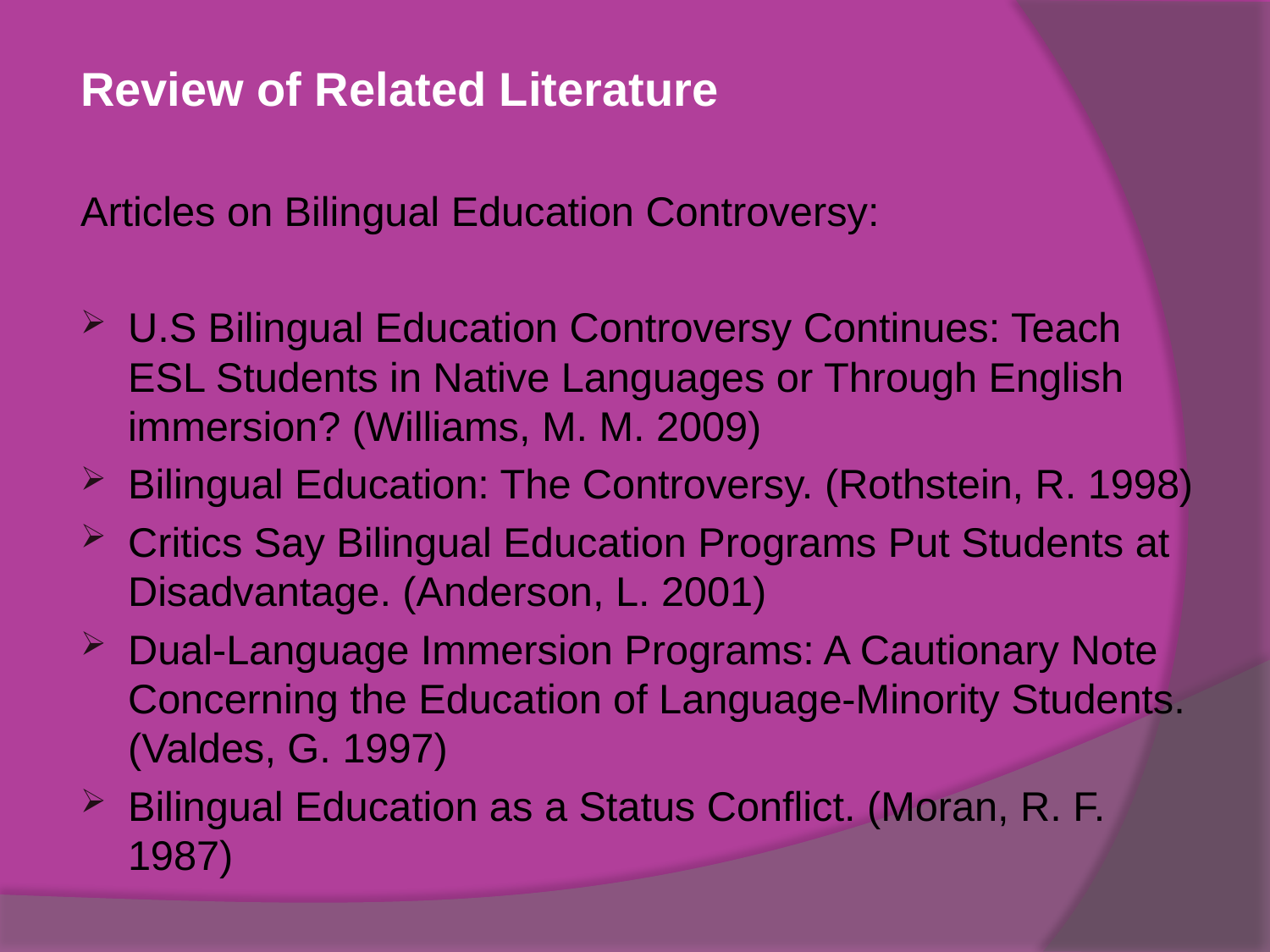

Review of Related Literature

Articles on Bilingual Education Controversy:

U.S Bilingual Education Controversy Continues: Teach ESL Students in Native Languages or Through English immersion? (Williams, M. M. 2009)
Bilingual Education: The Controversy. (Rothstein, R. 1998)
Critics Say Bilingual Education Programs Put Students at Disadvantage. (Anderson, L. 2001)
Dual-Language Immersion Programs: A Cautionary Note Concerning the Education of Language-Minority Students. (Valdes, G. 1997)
Bilingual Education as a Status Conflict. (Moran, R. F. 1987)